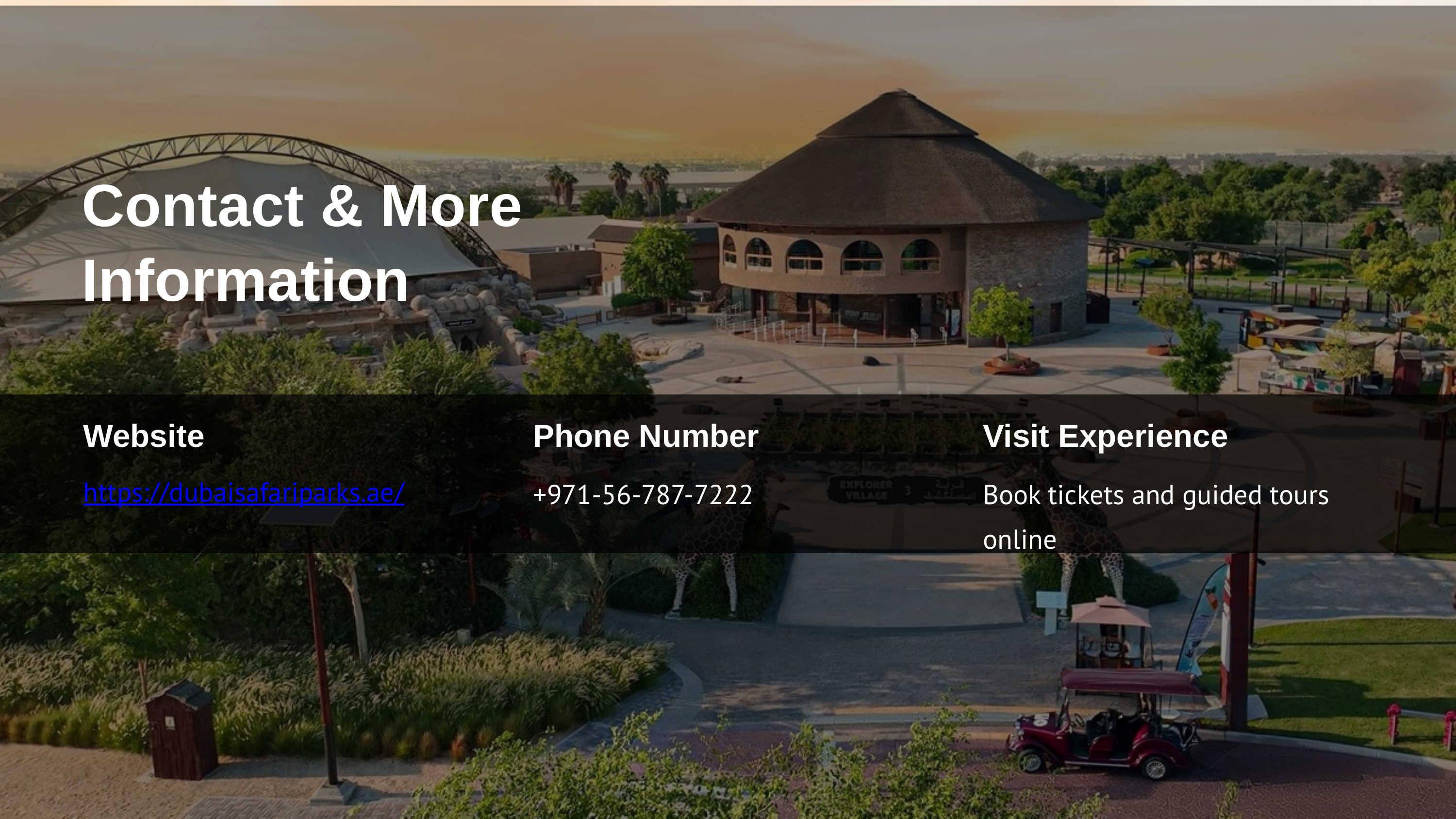

Contact & More Information

Website
Phone Number
Visit Experience
https://dubaisafariparks.ae/
+971-56-787-7222
Book tickets and guided tours online